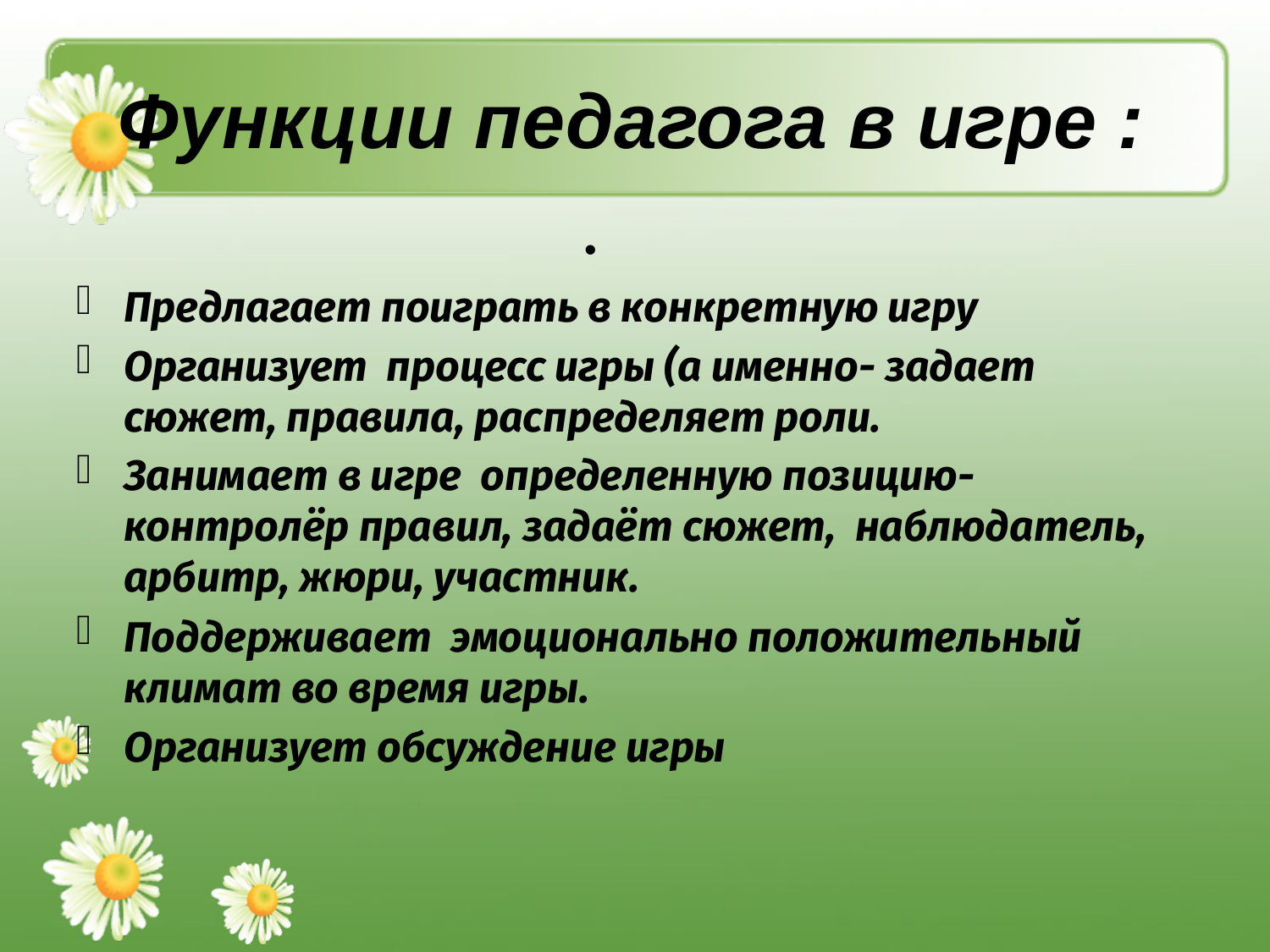

# Функции педагога в игре :

Предлагает поиграть в конкретную игру
Организует  процесс игры (а именно- задает сюжет, правила, распределяет роли.
Занимает в игре  определенную позицию-  контролёр правил, задаёт сюжет,  наблюдатель, арбитр, жюри, участник.
Поддерживает  эмоционально положительный климат во время игры.
Организует обсуждение игры